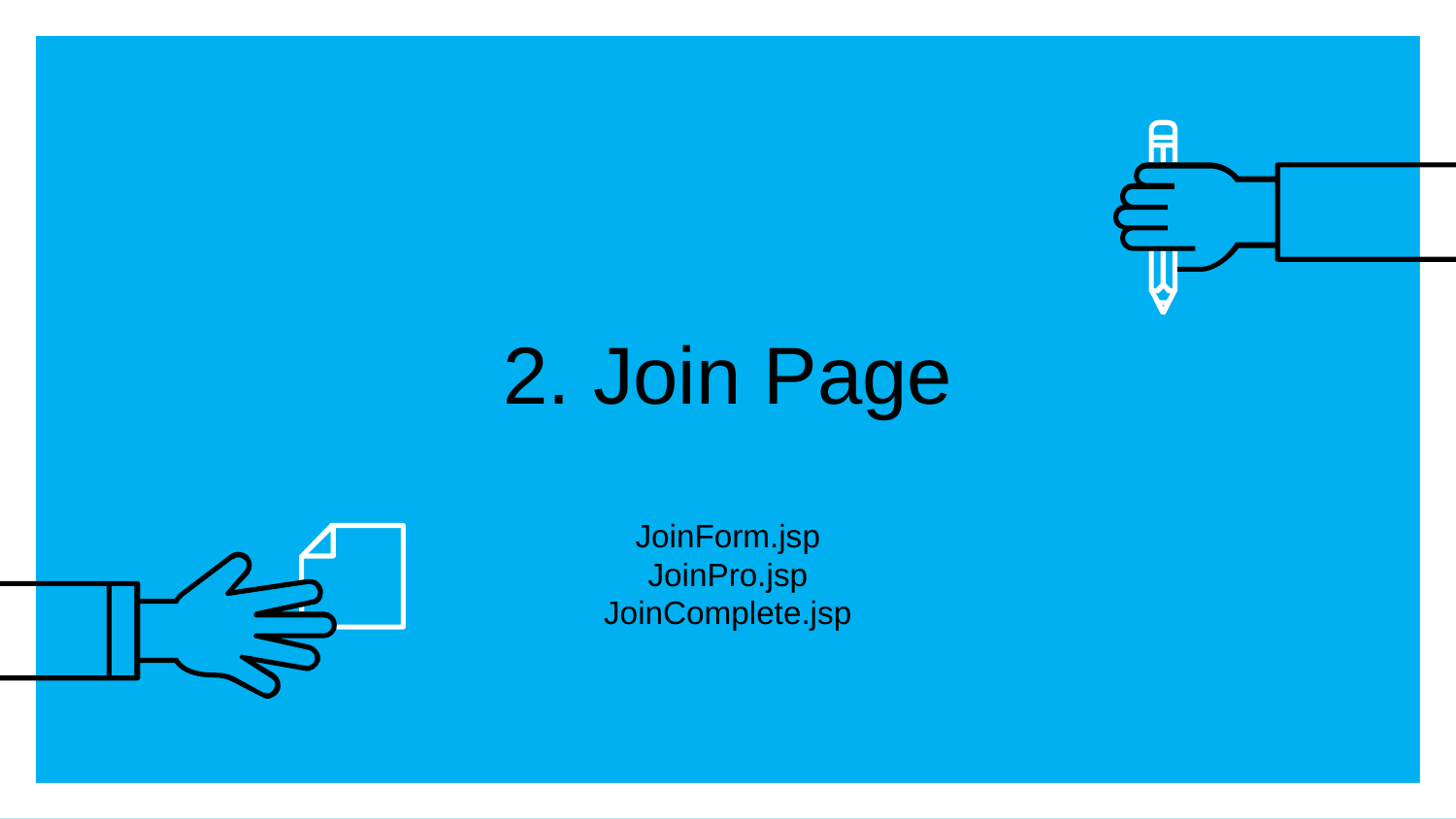

# 2. Join Page
JoinForm.jsp
JoinPro.jsp
JoinComplete.jsp